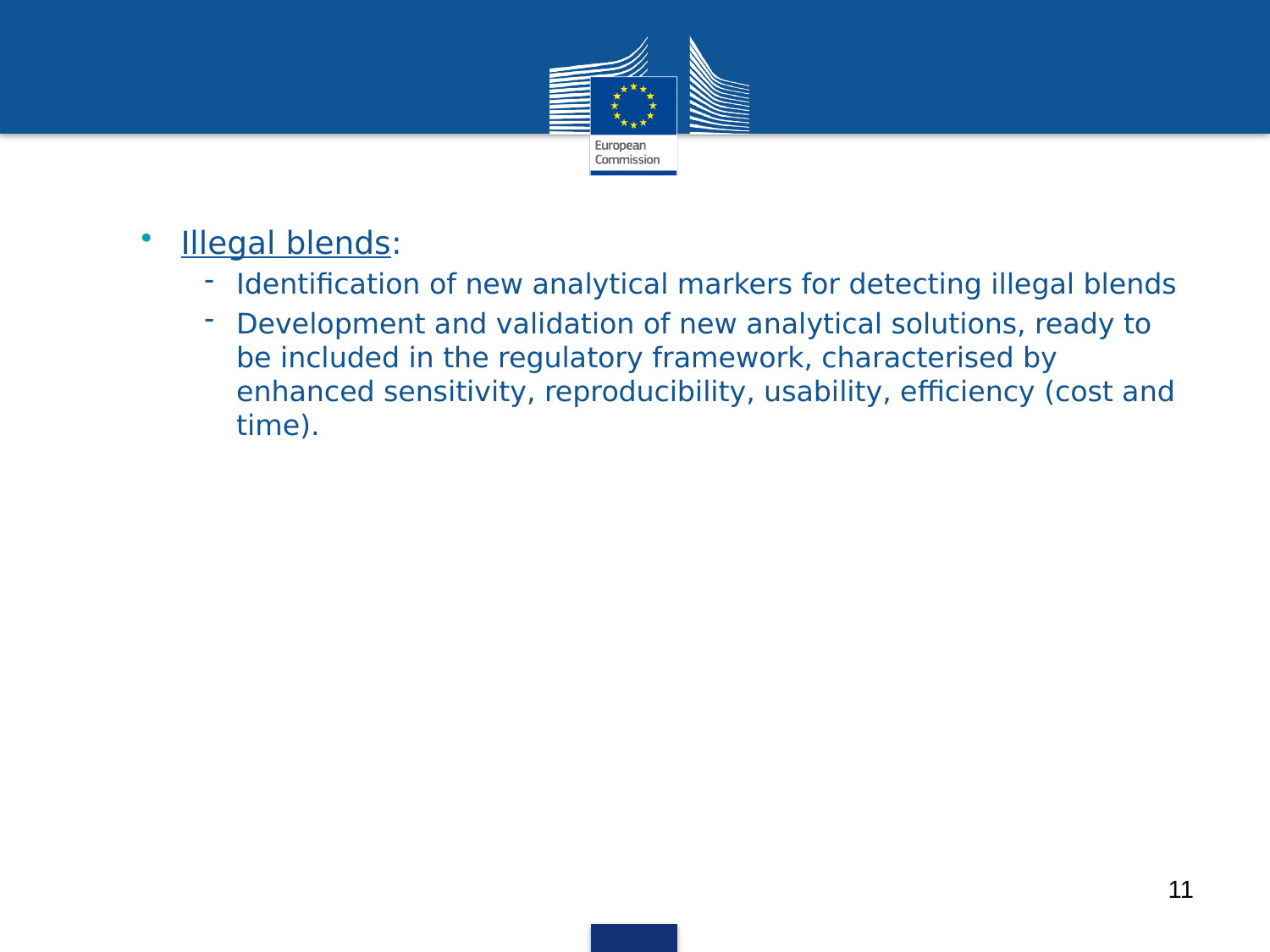

Illegal blends:
Identification of new analytical markers for detecting illegal blends
Development and validation of new analytical solutions, ready to be included in the regulatory framework, characterised by enhanced sensitivity, reproducibility, usability, efficiency (cost and time).

11